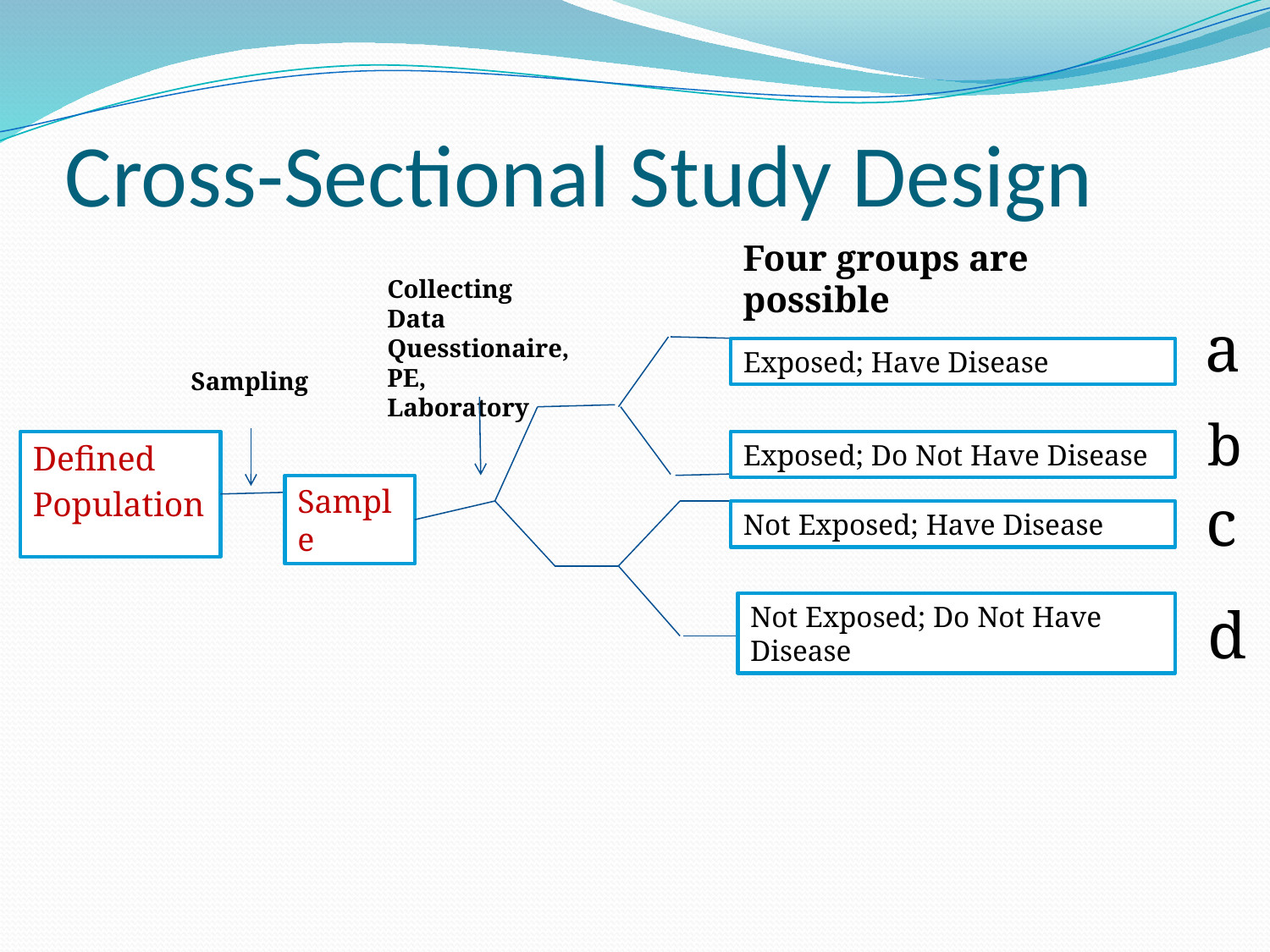

# Cross-Sectional Study Design
Four groups are possible
Collecting Data
Quesstionaire, PE, Laboratory
a
Exposed; Have Disease
Sampling
b
Exposed; Do Not Have Disease
Defined
Population
Sample
c
Not Exposed; Have Disease
d
Not Exposed; Do Not Have Disease